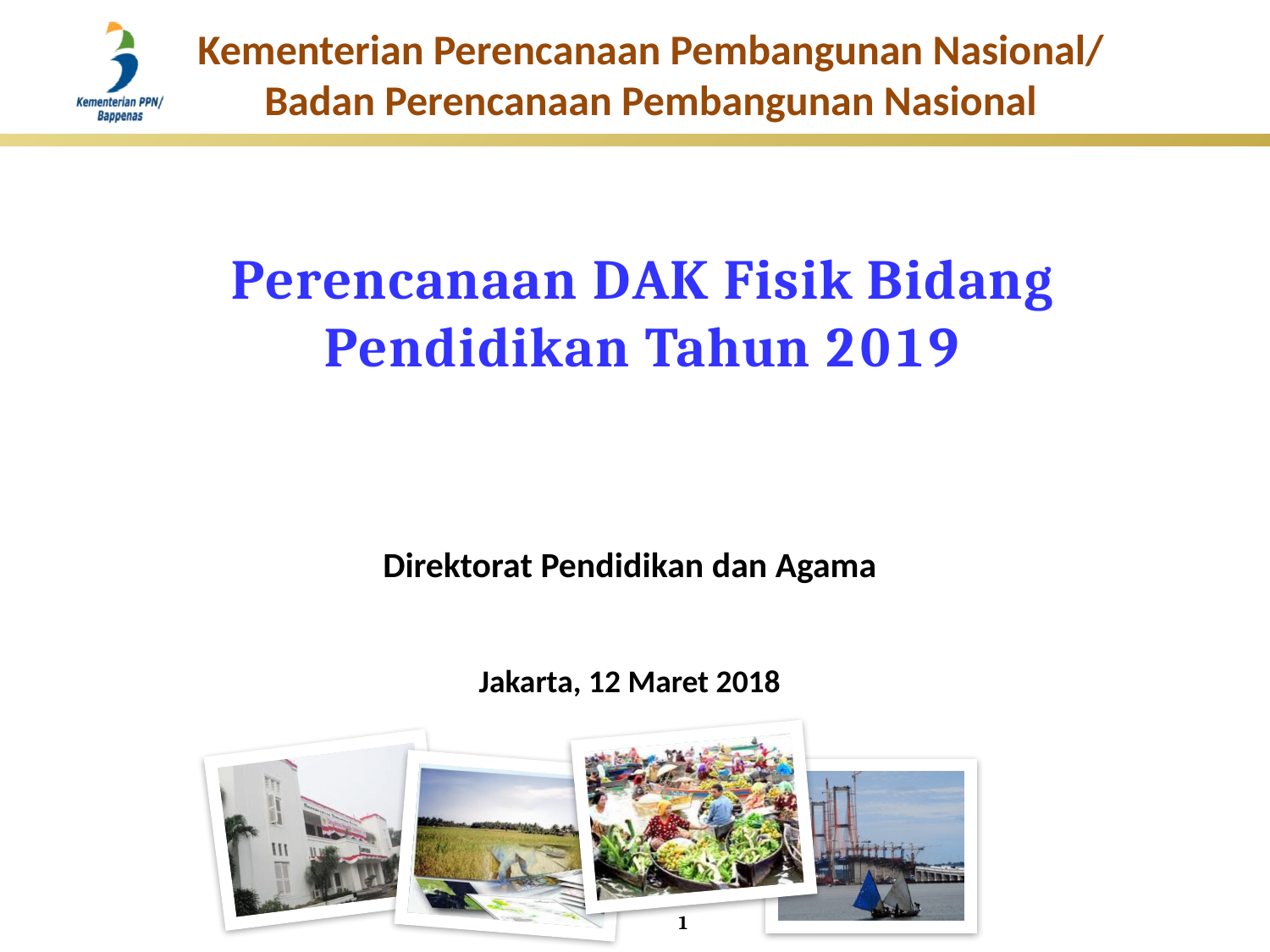

# Perencanaan DAK Fisik Bidang Pendidikan Tahun 2019
Direktorat Pendidikan dan Agama

Jakarta, 12 Maret 2018
1